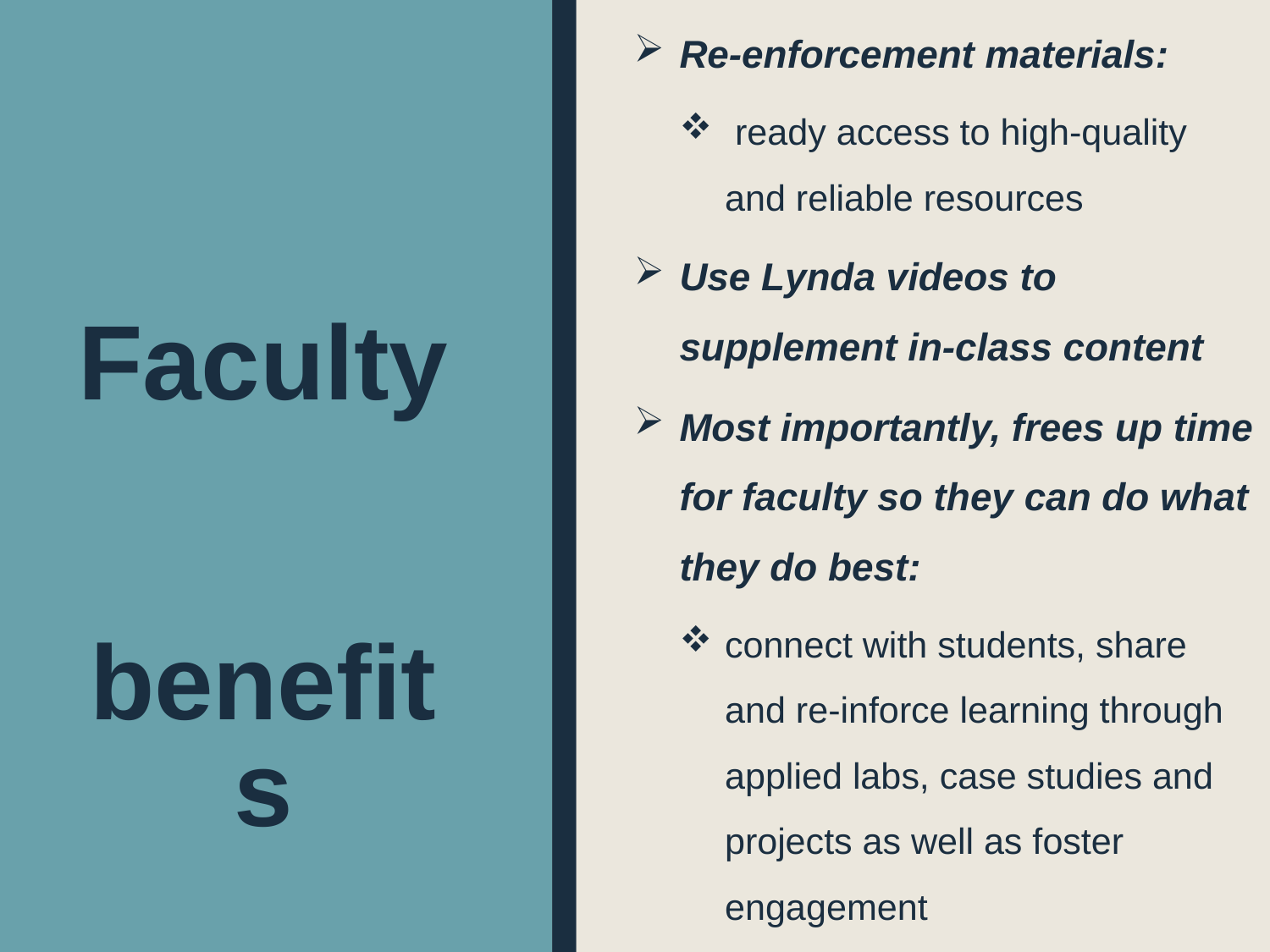

Re-enforcement materials:
 ready access to high-quality and reliable resources
Use Lynda videos to supplement in-class content
Most importantly, frees up time for faculty so they can do what they do best:
connect with students, share and re-inforce learning through applied labs, case studies and projects as well as foster engagement

# Faculty benefits